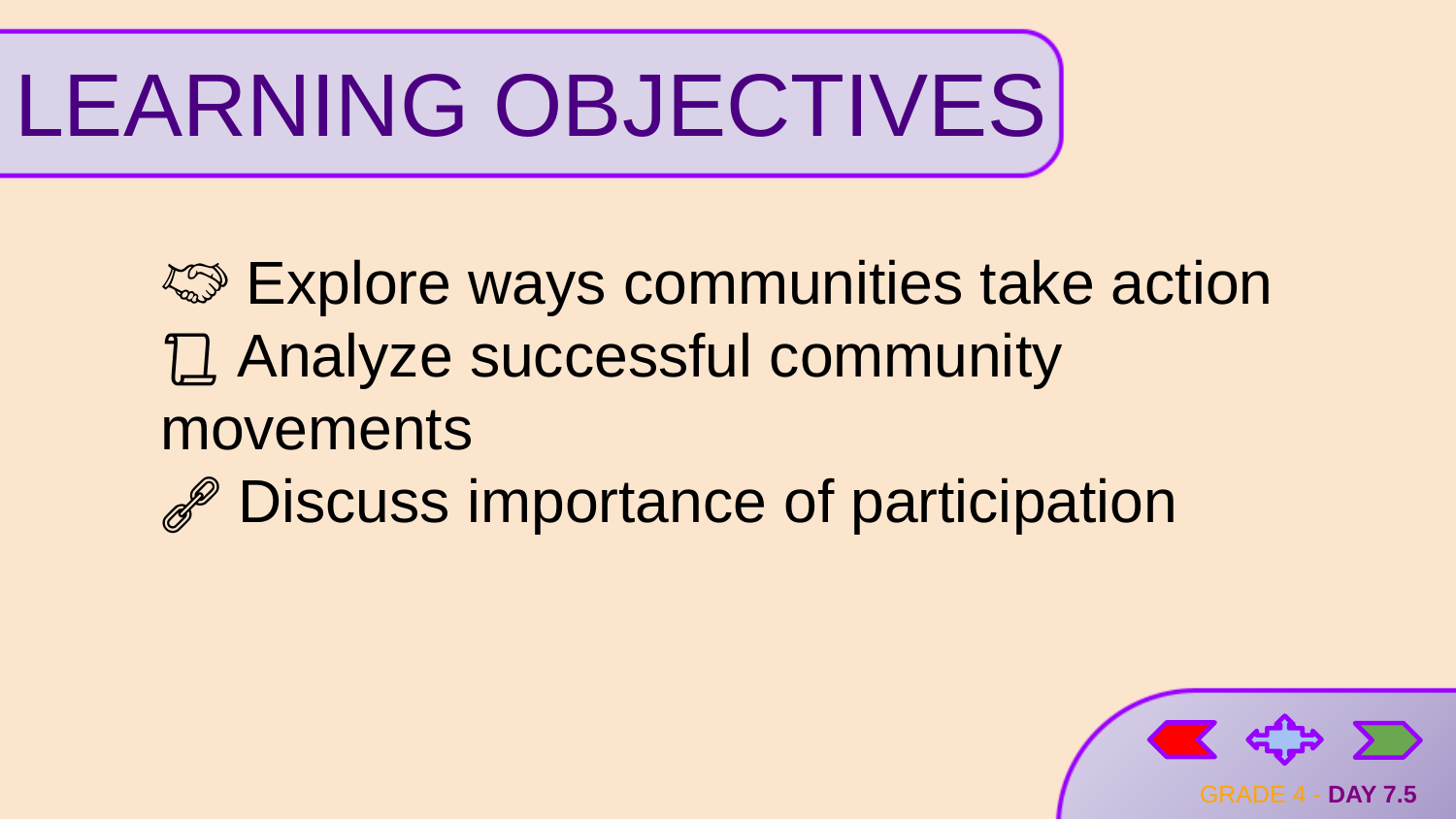

# LEARNING OBJECTIVES

🤝 Explore ways communities take action
📜 Analyze successful community movements
🔗 Discuss importance of participation

GRADE 4 - DAY 7.5